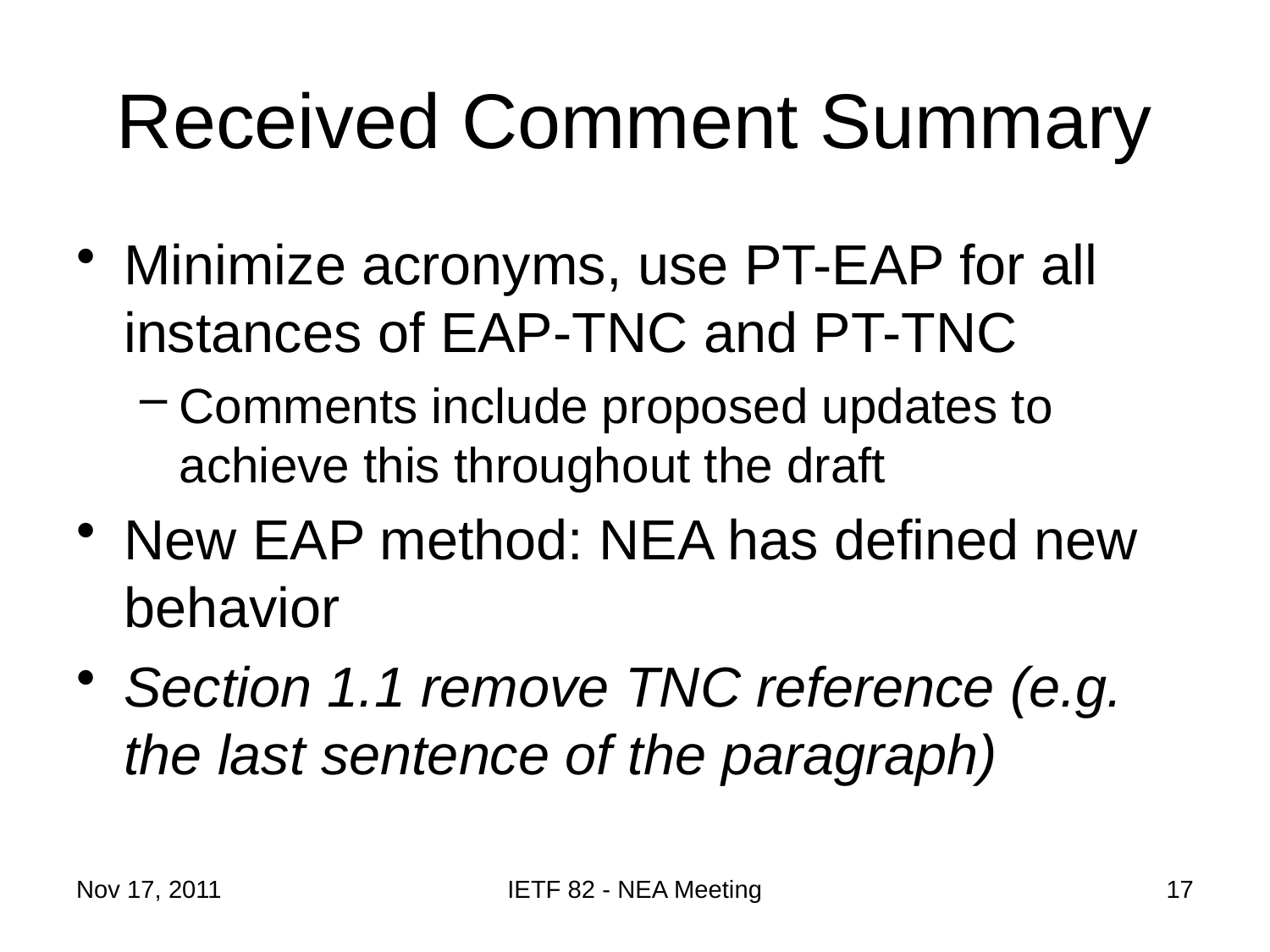

# Received Comment Summary
Minimize acronyms, use PT-EAP for all instances of EAP-TNC and PT-TNC
Comments include proposed updates to achieve this throughout the draft
New EAP method: NEA has defined new behavior
Section 1.1 remove TNC reference (e.g. the last sentence of the paragraph)
Nov 17, 2011
IETF 82 - NEA Meeting
17